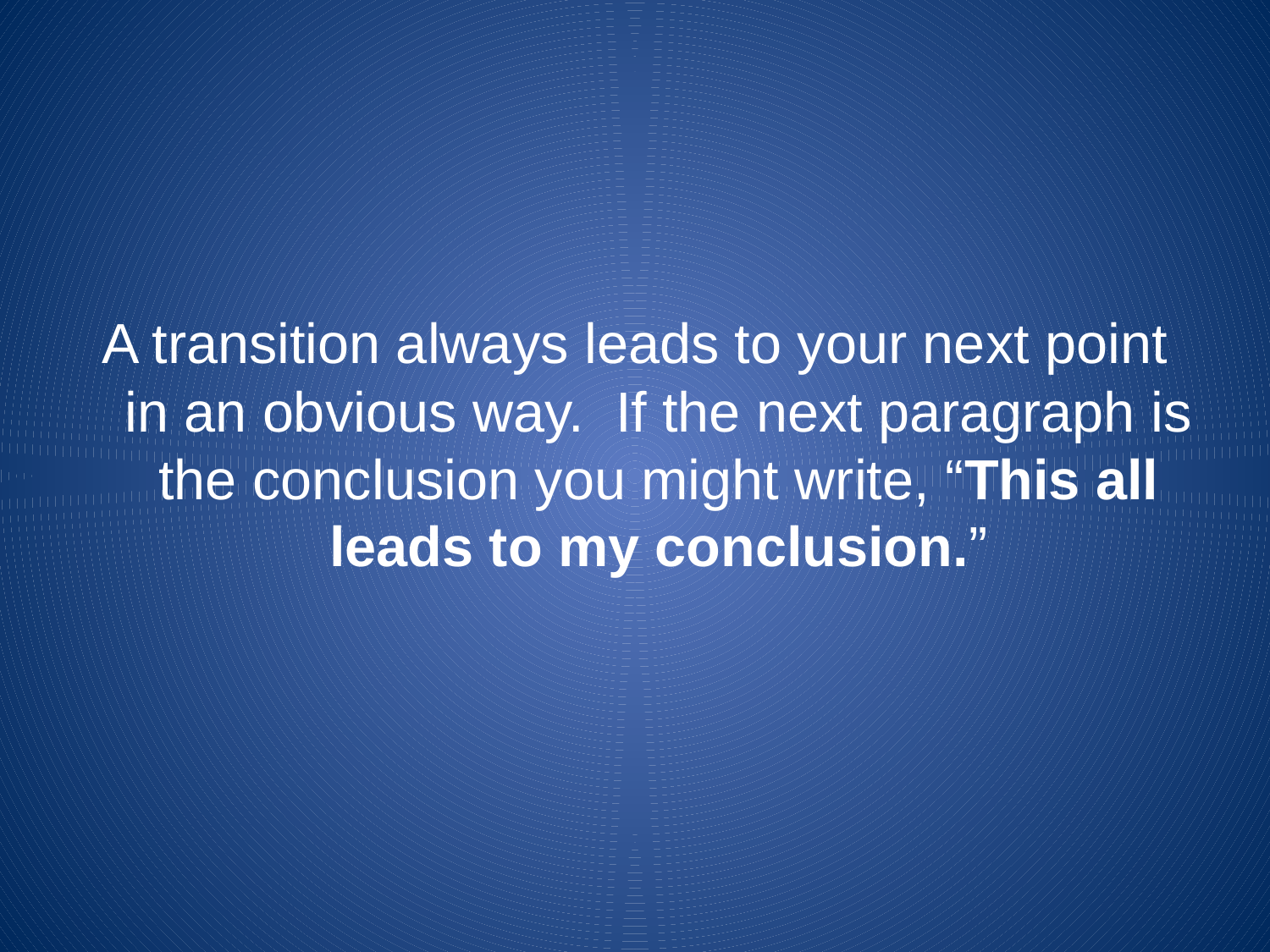

#

A transition always leads to your next point in an obvious way.  If the next paragraph is the conclusion you might write, “This all leads to my conclusion.”